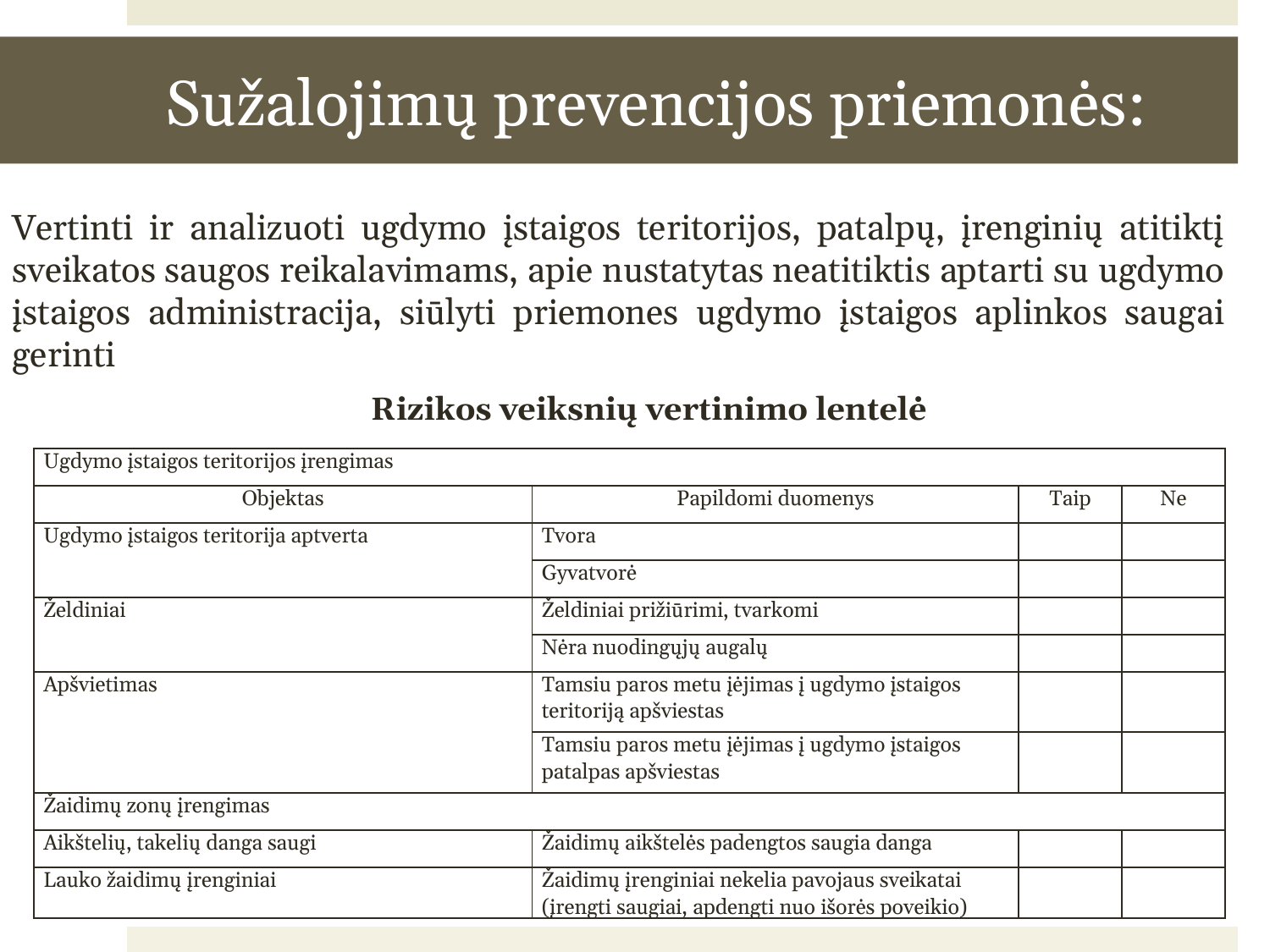

# Sužalojimų prevencijos priemonės:
Vertinti ir analizuoti ugdymo įstaigos teritorijos, patalpų, įrenginių atitiktį sveikatos saugos reikalavimams, apie nustatytas neatitiktis aptarti su ugdymo įstaigos administracija, siūlyti priemones ugdymo įstaigos aplinkos saugai gerinti
Rizikos veiksnių vertinimo lentelė
| Ugdymo įstaigos teritorijos įrengimas |  |  |  |
| --- | --- | --- | --- |
| Objektas | Papildomi duomenys | Taip | Ne |
| Ugdymo įstaigos teritorija aptverta | Tvora |  |  |
|  | Gyvatvorė |  |  |
| Želdiniai | Želdiniai prižiūrimi, tvarkomi |  |  |
|  | Nėra nuodingųjų augalų |  |  |
| Apšvietimas | Tamsiu paros metu įėjimas į ugdymo įstaigos teritoriją apšviestas |  |  |
|  | Tamsiu paros metu įėjimas į ugdymo įstaigos patalpas apšviestas |  |  |
| Žaidimų zonų įrengimas |  |  |  |
| Aikštelių, takelių danga saugi | Žaidimų aikštelės padengtos saugia danga |  |  |
| Lauko žaidimų įrenginiai | Žaidimų įrenginiai nekelia pavojaus sveikatai (įrengti saugiai, apdengti nuo išorės poveikio) |  |  |